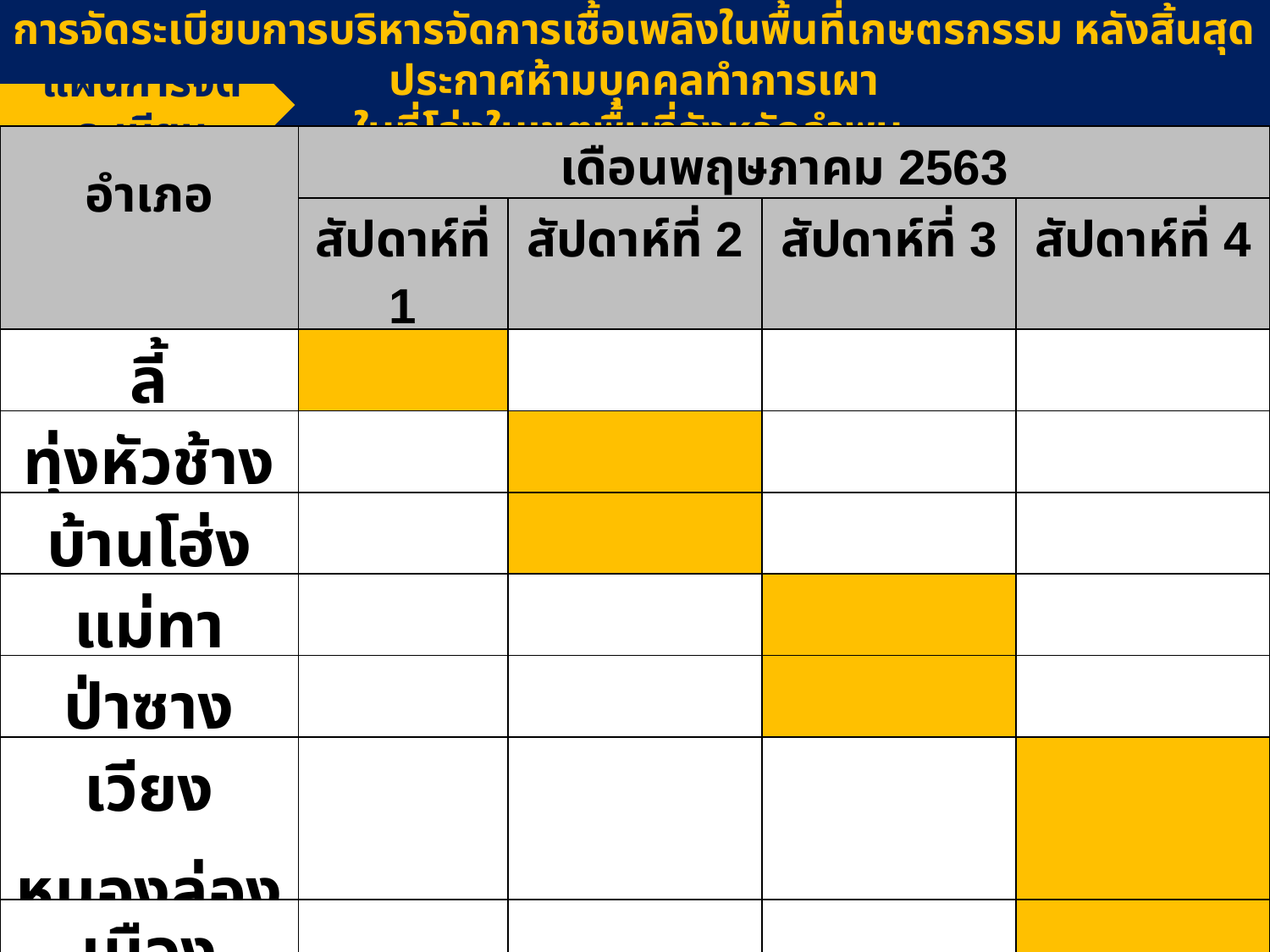

การจัดระเบียบการบริหารจัดการเชื้อเพลิงในพื้นที่เกษตรกรรม หลังสิ้นสุดประกาศห้ามบุคคลทำการเผา
ในที่โล่งในเขตพื้นที่จังหวัดลำพูน
แผนการจัดระเบียบ
| อำเภอ | เดือนพฤษภาคม 2563 |  |  |  |
| --- | --- | --- | --- | --- |
|  | สัปดาห์ที่ 1 | สัปดาห์ที่ 2 | สัปดาห์ที่ 3 | สัปดาห์ที่ 4 |
| ลี้ |  |  |  |  |
| ทุ่งหัวช้าง |  |  |  |  |
| บ้านโฮ่ง |  |  |  |  |
| แม่ทา |  |  |  |  |
| ป่าซาง |  |  |  |  |
| เวียงหนองล่อง |  |  |  |  |
| เมืองลำพูน |  |  |  |  |
| บ้านธิ |  |  |  |  |